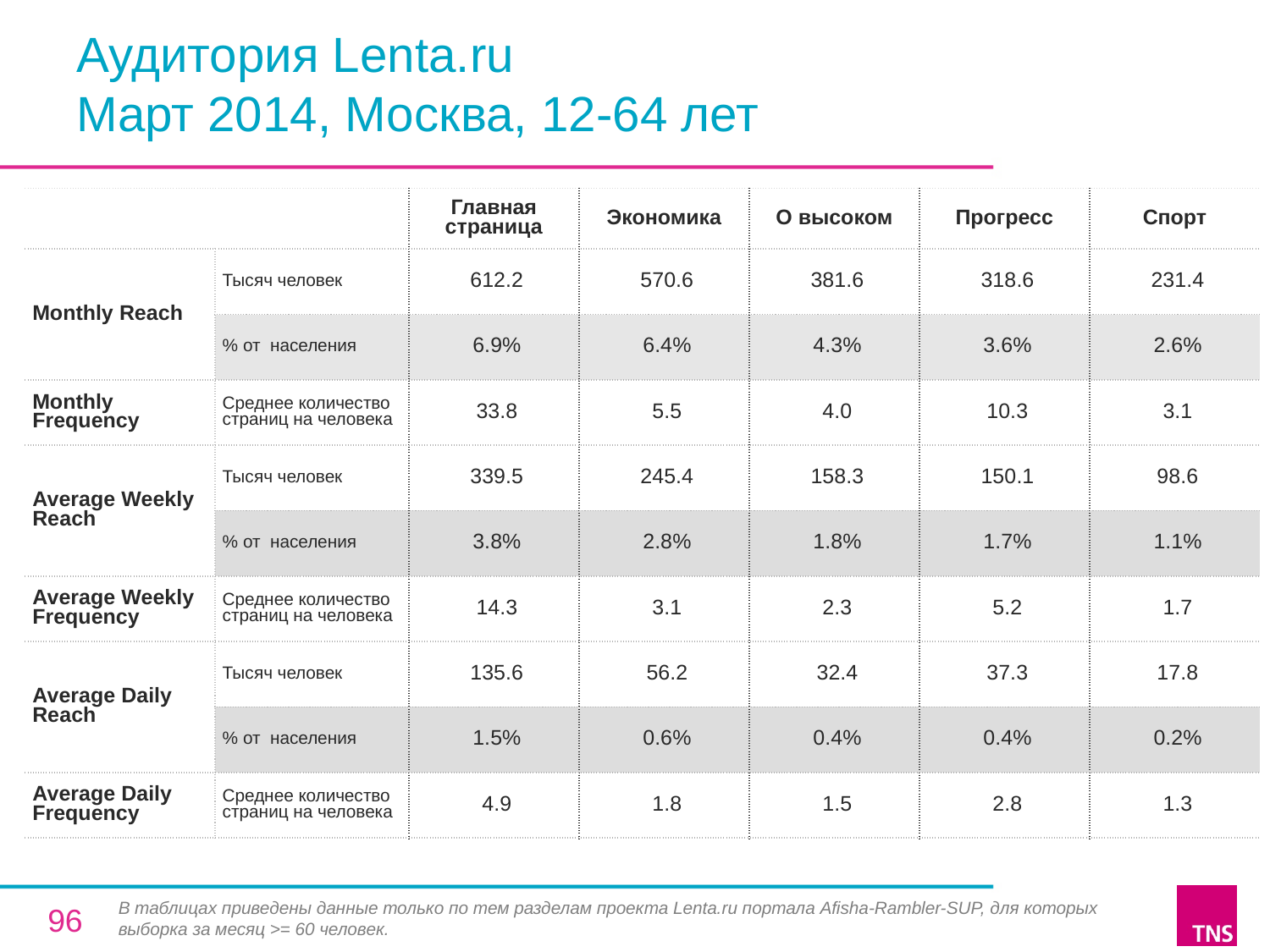

# Аудитория Lenta.ru Март 2014, Москва, 12-64 лет
|  |  | Главная страница | Экономика | О высоком | Прогресс | Спорт |
| --- | --- | --- | --- | --- | --- | --- |
| Monthly Reach | Тысяч человек | 612.2 | 570.6 | 381.6 | 318.6 | 231.4 |
|  | % от населения | 6.9% | 6.4% | 4.3% | 3.6% | 2.6% |
| Monthly Frequency | Среднее количество страниц на человека | 33.8 | 5.5 | 4.0 | 10.3 | 3.1 |
| Average Weekly Reach | Тысяч человек | 339.5 | 245.4 | 158.3 | 150.1 | 98.6 |
|  | % от населения | 3.8% | 2.8% | 1.8% | 1.7% | 1.1% |
| Average Weekly Frequency | Среднее количество страниц на человека | 14.3 | 3.1 | 2.3 | 5.2 | 1.7 |
| Average Daily Reach | Тысяч человек | 135.6 | 56.2 | 32.4 | 37.3 | 17.8 |
|  | % от населения | 1.5% | 0.6% | 0.4% | 0.4% | 0.2% |
| Average Daily Frequency | Среднее количество страниц на человека | 4.9 | 1.8 | 1.5 | 2.8 | 1.3 |
В таблицах приведены данные только по тем разделам проекта Lenta.ru портала Afisha-Rambler-SUP, для которых выборка за месяц >= 60 человек.
96